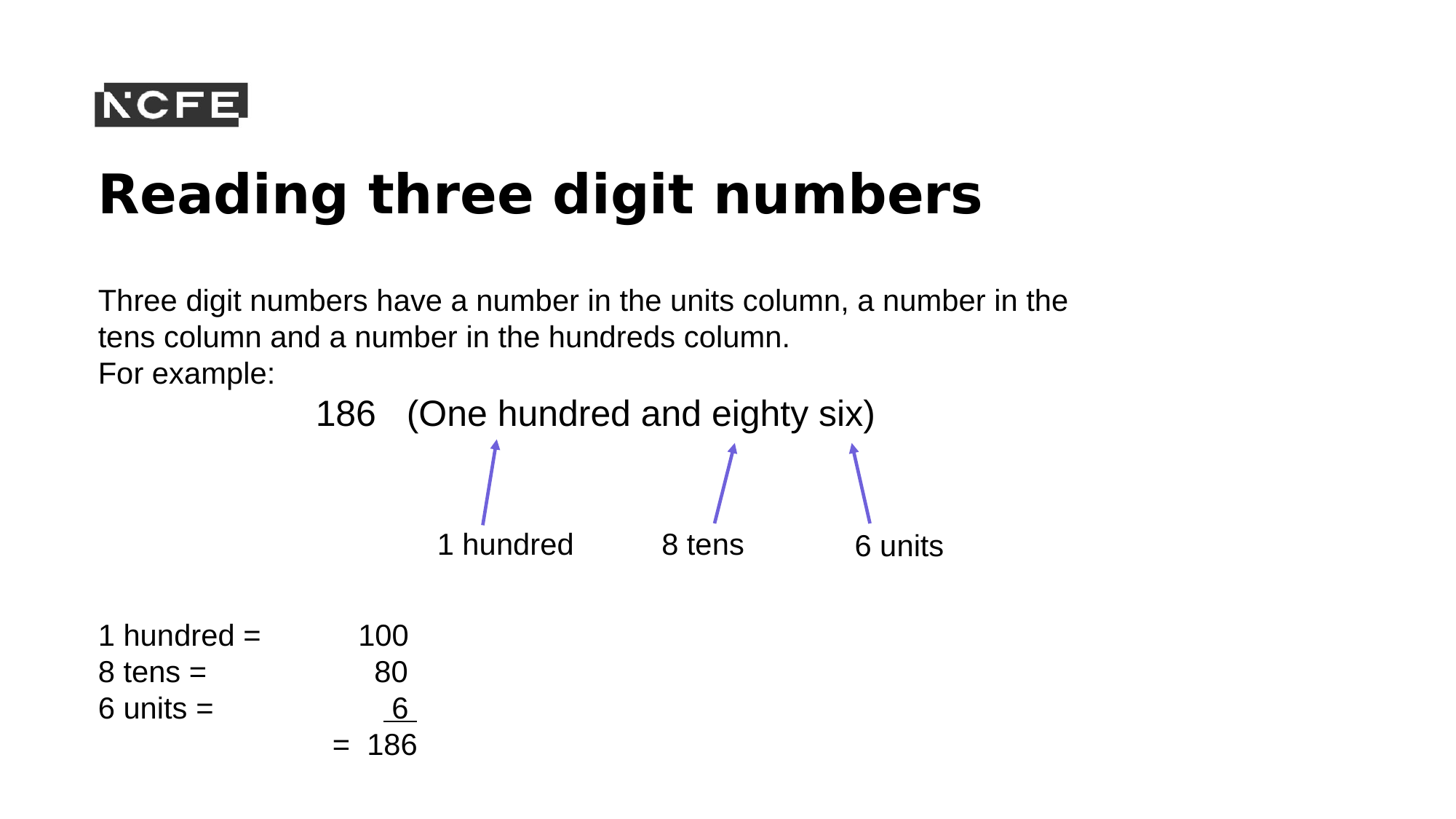

# Reading three digit numbers
Three digit numbers have a number in the units column, a number in the tens column and a number in the hundreds column.
For example:
                          186   (One hundred and eighty six)

1 hundred =	     100
8 tens =                    80
6 units =	         6
                            =  186
1 hundred
8 tens
6 units